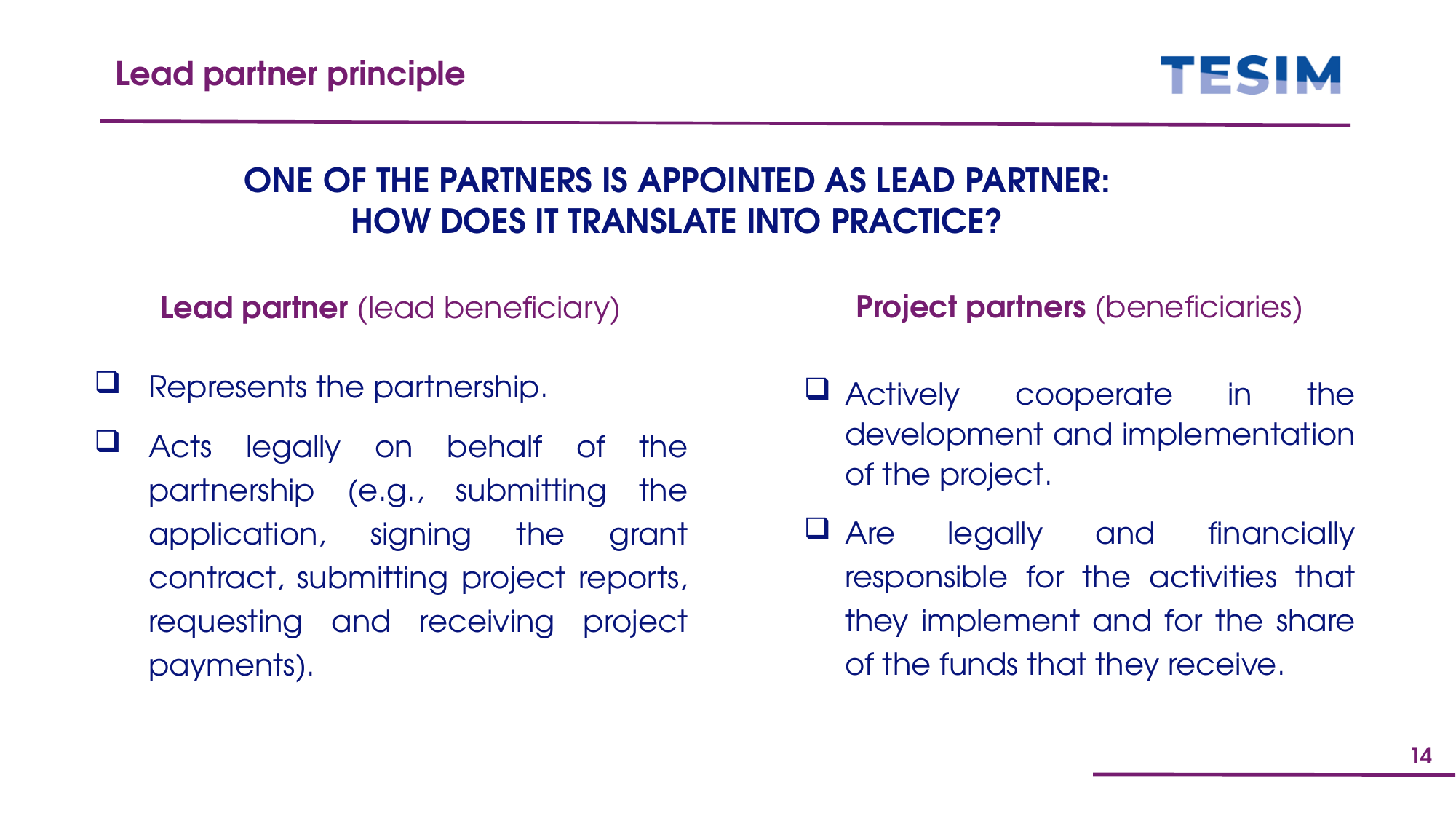

Lead partner principle

ONE OF THE PARTNERS IS APPOINTED AS LEAD PARTNER: HOW DOES IT TRANSLATE INTO PRACTICE?

Project partners (beneficiaries)

Actively cooperate in the development and implementation of the project.
Are legally and financially responsible for the activities that they implement and for the share of the funds that they receive.

Lead partner (lead beneficiary)

Represents the partnership.
Acts legally on behalf of the partnership (e.g., submitting the application, signing the grant contract, submitting project reports, requesting and receiving project payments).